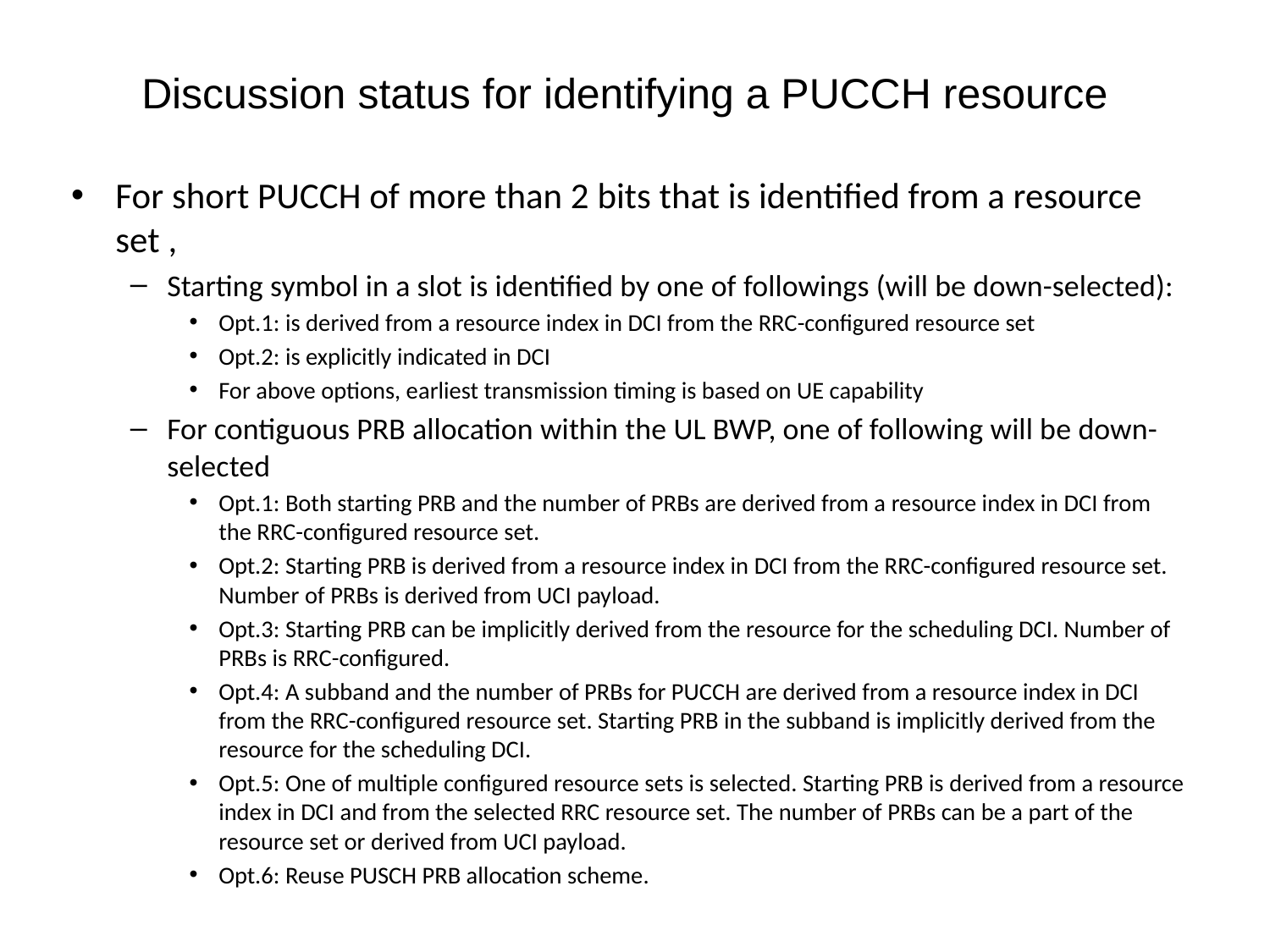

Discussion status for identifying a PUCCH resource
For short PUCCH of more than 2 bits that is identified from a resource set ,
Starting symbol in a slot is identified by one of followings (will be down-selected):
Opt.1: is derived from a resource index in DCI from the RRC-configured resource set
Opt.2: is explicitly indicated in DCI
For above options, earliest transmission timing is based on UE capability
For contiguous PRB allocation within the UL BWP, one of following will be down-selected
Opt.1: Both starting PRB and the number of PRBs are derived from a resource index in DCI from the RRC-configured resource set.
Opt.2: Starting PRB is derived from a resource index in DCI from the RRC-configured resource set. Number of PRBs is derived from UCI payload.
Opt.3: Starting PRB can be implicitly derived from the resource for the scheduling DCI. Number of PRBs is RRC-configured.
Opt.4: A subband and the number of PRBs for PUCCH are derived from a resource index in DCI from the RRC-configured resource set. Starting PRB in the subband is implicitly derived from the resource for the scheduling DCI.
Opt.5: One of multiple configured resource sets is selected. Starting PRB is derived from a resource index in DCI and from the selected RRC resource set. The number of PRBs can be a part of the resource set or derived from UCI payload.
Opt.6: Reuse PUSCH PRB allocation scheme.